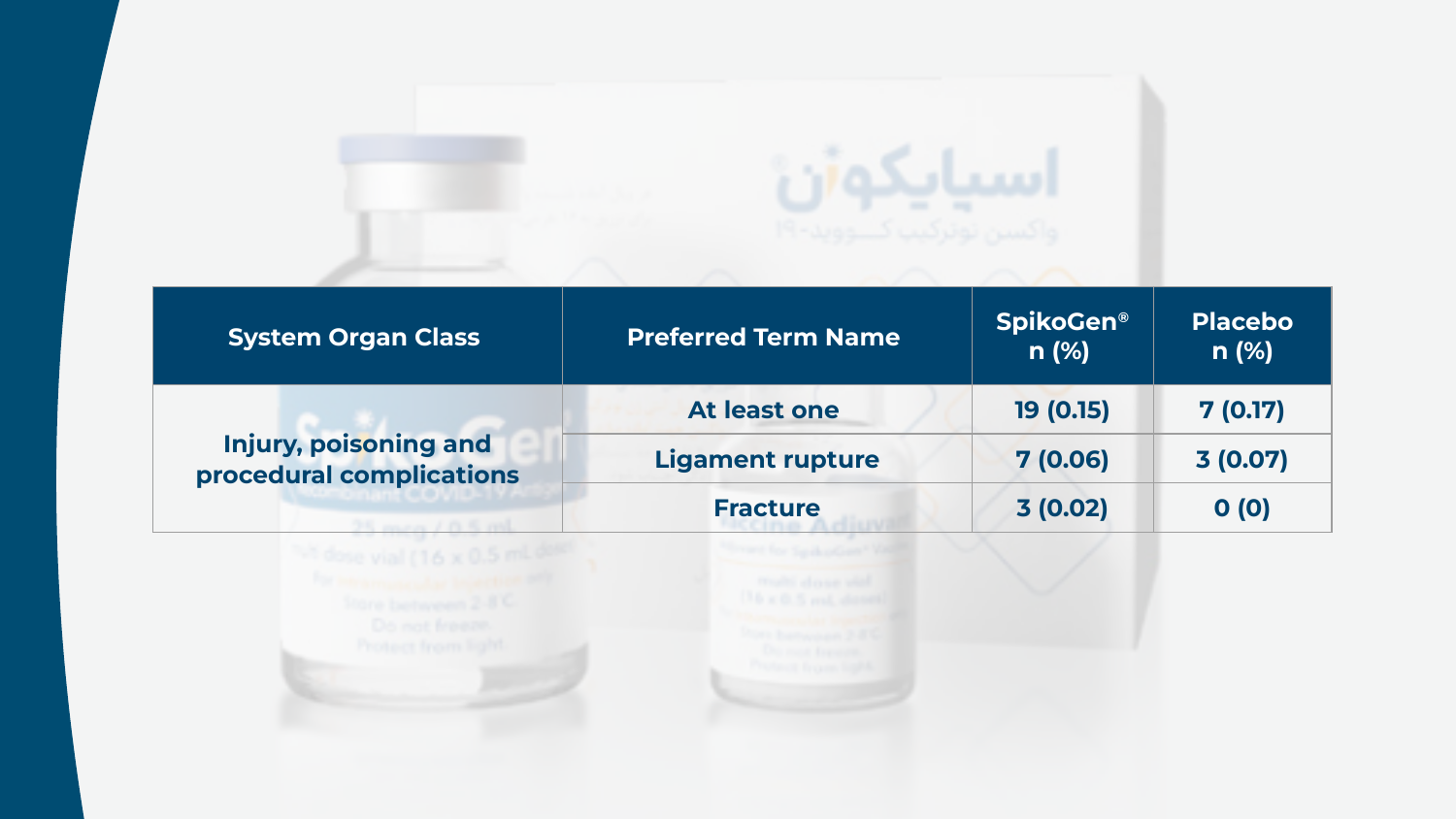

| System Organ Class | Preferred Term Name | SpikoGen® n (%) | Placebo n (%) |
| --- | --- | --- | --- |
| Injury, poisoning and procedural complications | At least one | 19 (0.15) | 7 (0.17) |
|  | Ligament rupture | 7 (0.06) | 3 (0.07) |
|  | Fracture | 3 (0.02) | 0 (0) |